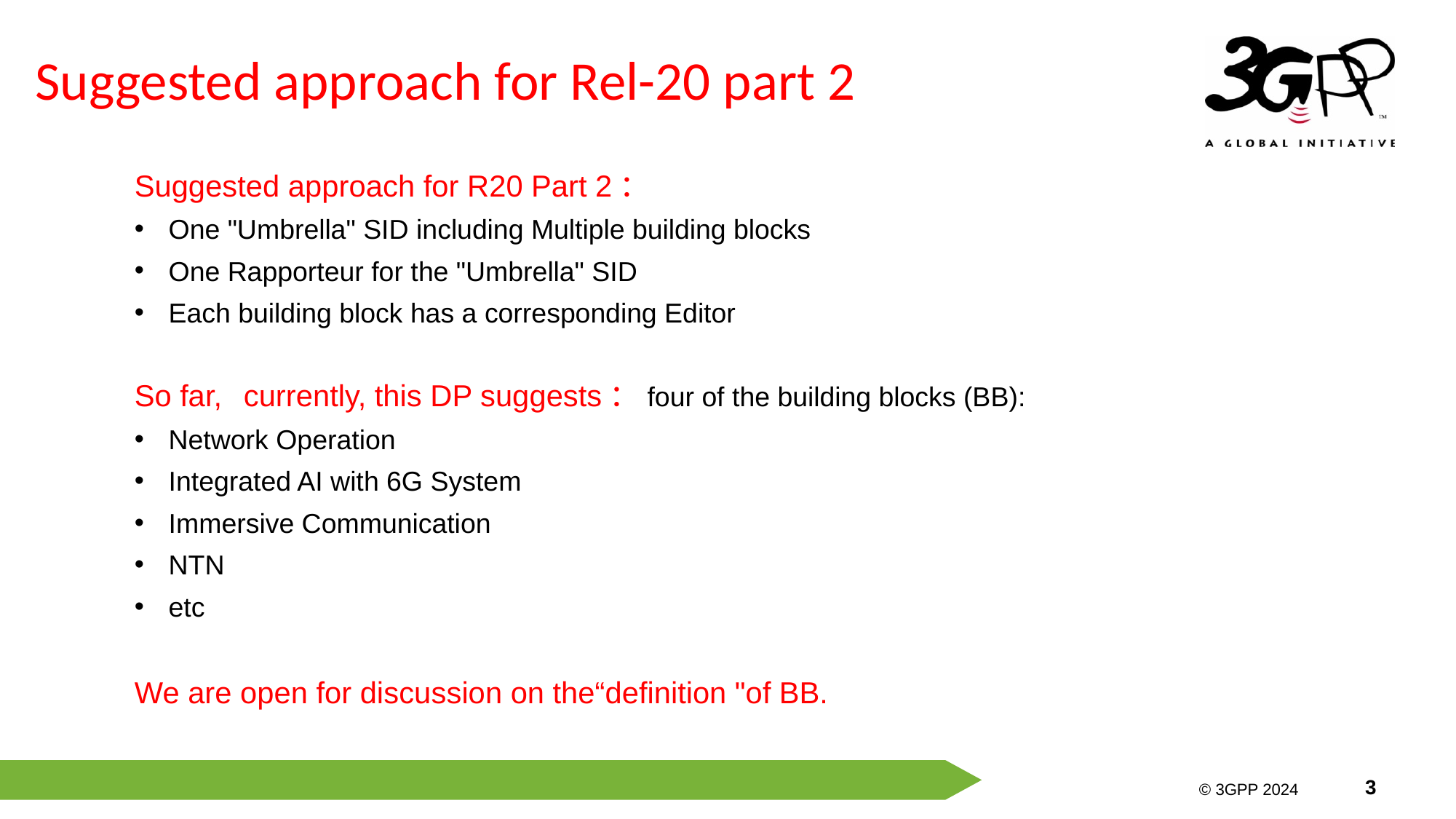

# Suggested approach for Rel-20 part 2
Suggested approach for R20 Part 2：
One "Umbrella" SID including Multiple building blocks
One Rapporteur for the "Umbrella" SID
Each building block has a corresponding Editor
So far, 	currently, this DP suggests：four of the building blocks (BB):
Network Operation
Integrated AI with 6G System
Immersive Communication
NTN
etc

We are open for discussion on the“definition "of BB.